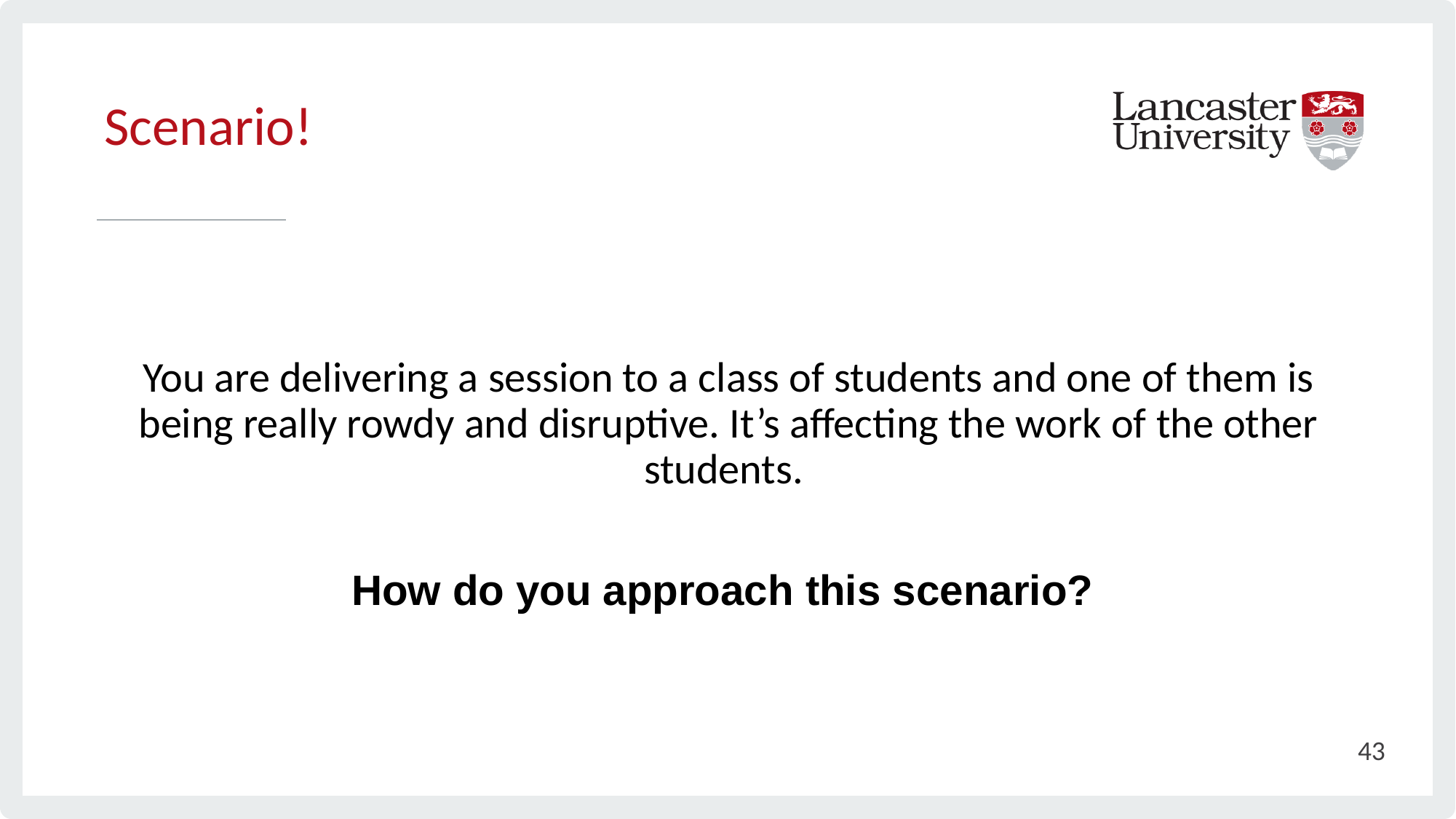

# Scenario!

You are delivering a session to a class of students and one of them is being really rowdy and disruptive. It’s affecting the work of the other students.

How do you approach this scenario?

43